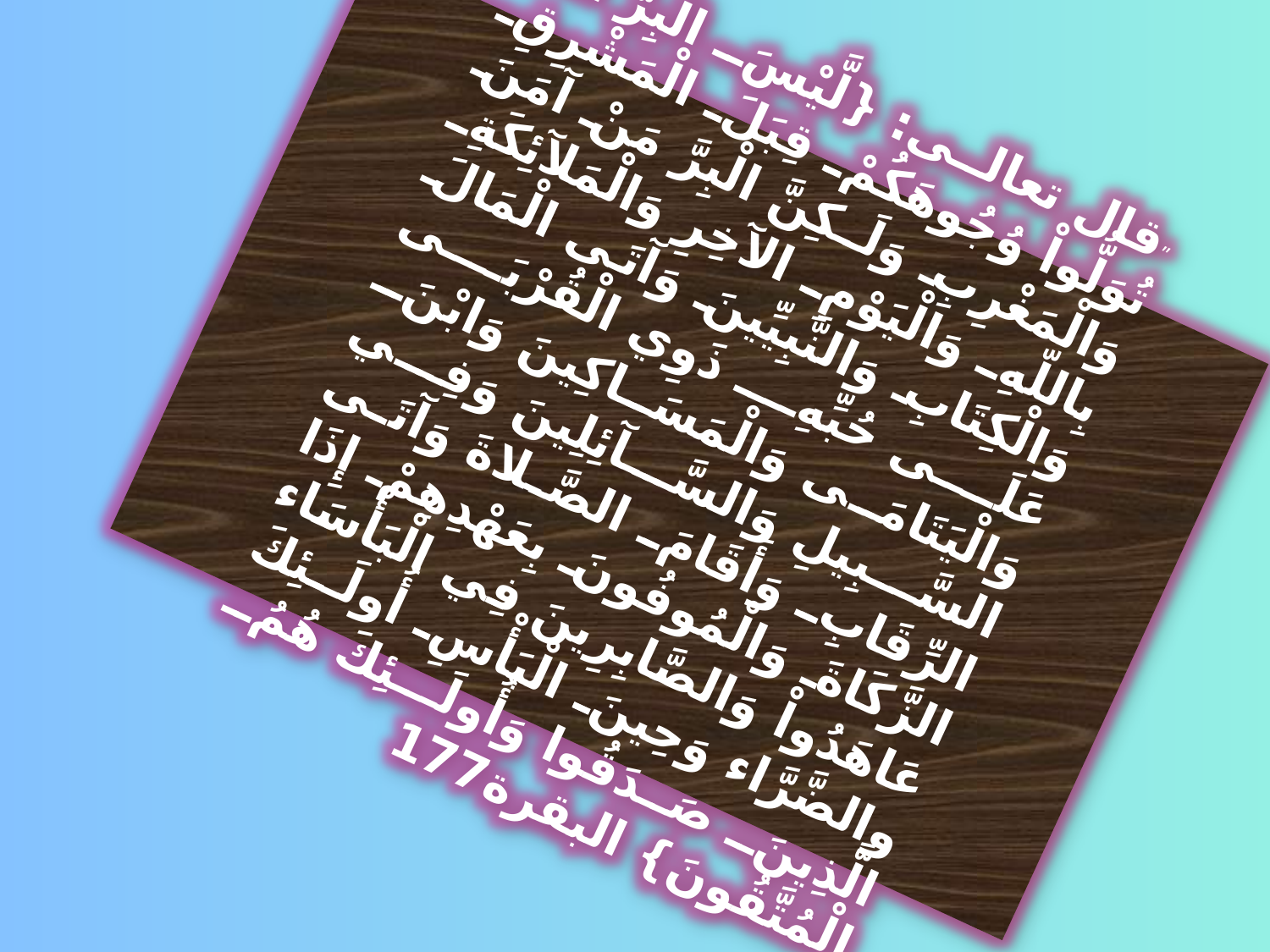

”قال تعالى: {لَّيْسَ الْبِرَّ أَن تُوَلُّواْ وُجُوهَكُمْ قِبَلَ الْمَشْرِقِ وَالْمَغْرِبِ وَلَـكِنَّ الْبِرَّ مَنْ آمَنَ بِاللّهِ وَالْيَوْمِ الآخِرِ وَالْمَلآئِكَةِ وَالْكِتَابِ وَالنَّبِيِّينَ وَآتَى الْمَالَ عَلَى حُبِّهِ ذَوِي الْقُرْبَى وَالْيَتَامَى وَالْمَسَاكِينَ وَابْنَ السَّبِيلِ وَالسَّآئِلِينَ وَفِي الرِّقَابِ وَأَقَامَ الصَّلاةَ وَآتَى الزَّكَاةَ وَالْمُوفُونَ بِعَهْدِهِمْ إِذَا عَاهَدُواْ وَالصَّابِرِينَ فِي الْبَأْسَاء والضَّرَّاء وَحِينَ الْبَأْسِ أُولَـئِكَ الَّذِينَ صَدَقُوا وَأُولَـئِكَ هُمُ الْمُتَّقُونَ} البقرة177